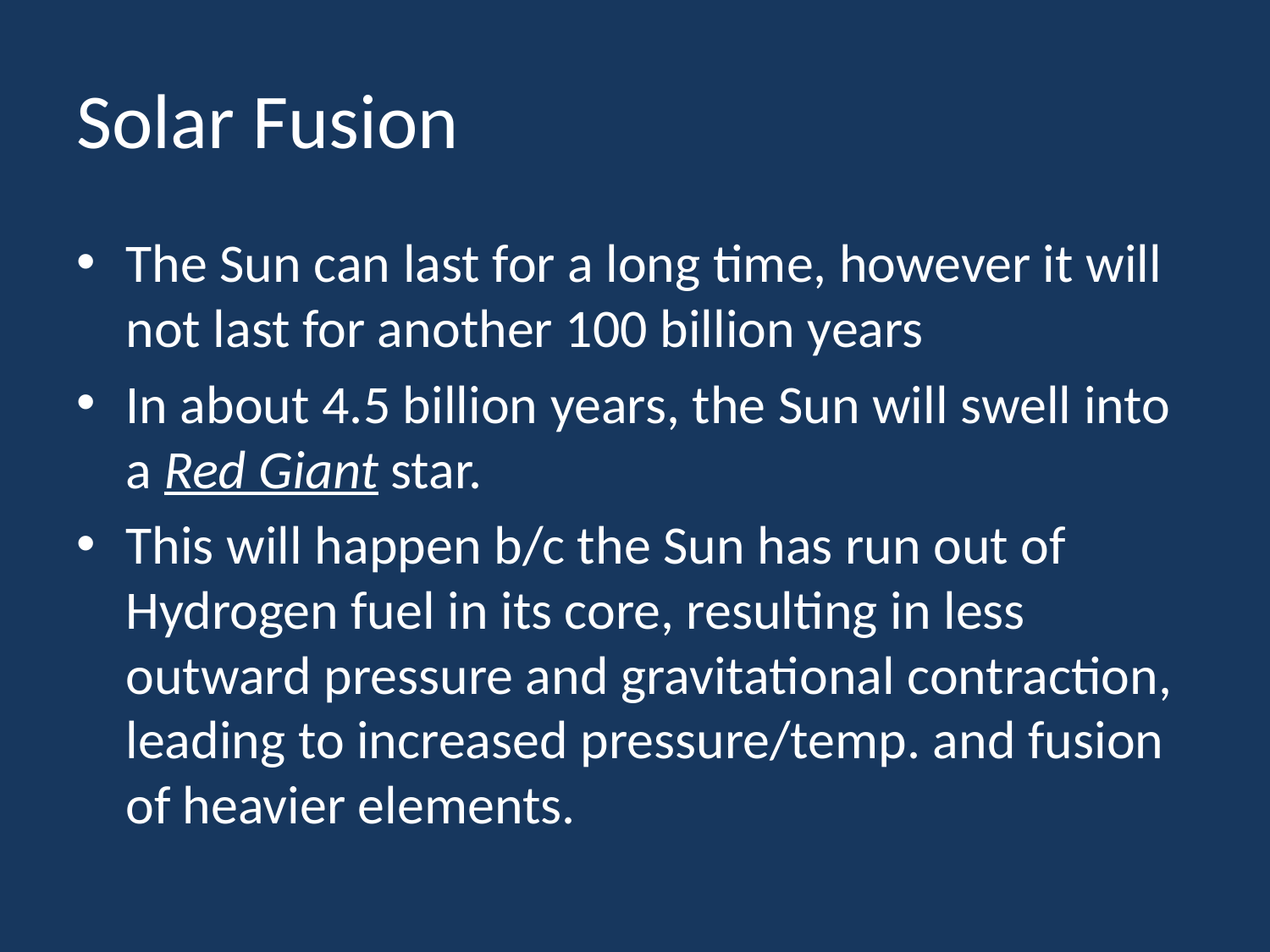

# Solar Fusion
The Sun can last for a long time, however it will not last for another 100 billion years
In about 4.5 billion years, the Sun will swell into a Red Giant star.
This will happen b/c the Sun has run out of Hydrogen fuel in its core, resulting in less outward pressure and gravitational contraction, leading to increased pressure/temp. and fusion of heavier elements.